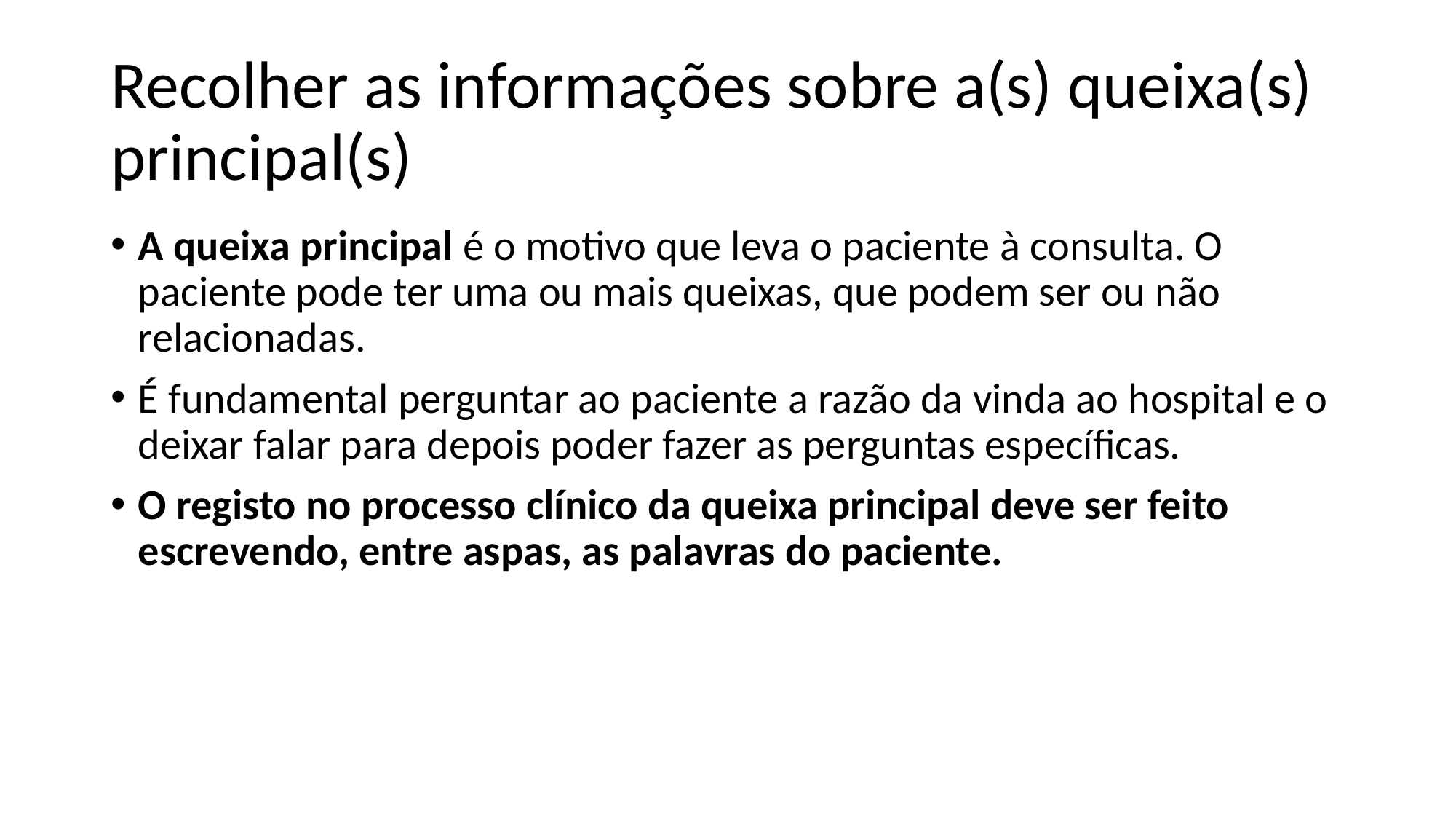

# Recolher as informações sobre a(s) queixa(s) principal(s)
A queixa principal é o motivo que leva o paciente à consulta. O paciente pode ter uma ou mais queixas, que podem ser ou não relacionadas.
É fundamental perguntar ao paciente a razão da vinda ao hospital e o deixar falar para depois poder fazer as perguntas específicas.
O registo no processo clínico da queixa principal deve ser feito escrevendo, entre aspas, as palavras do paciente.